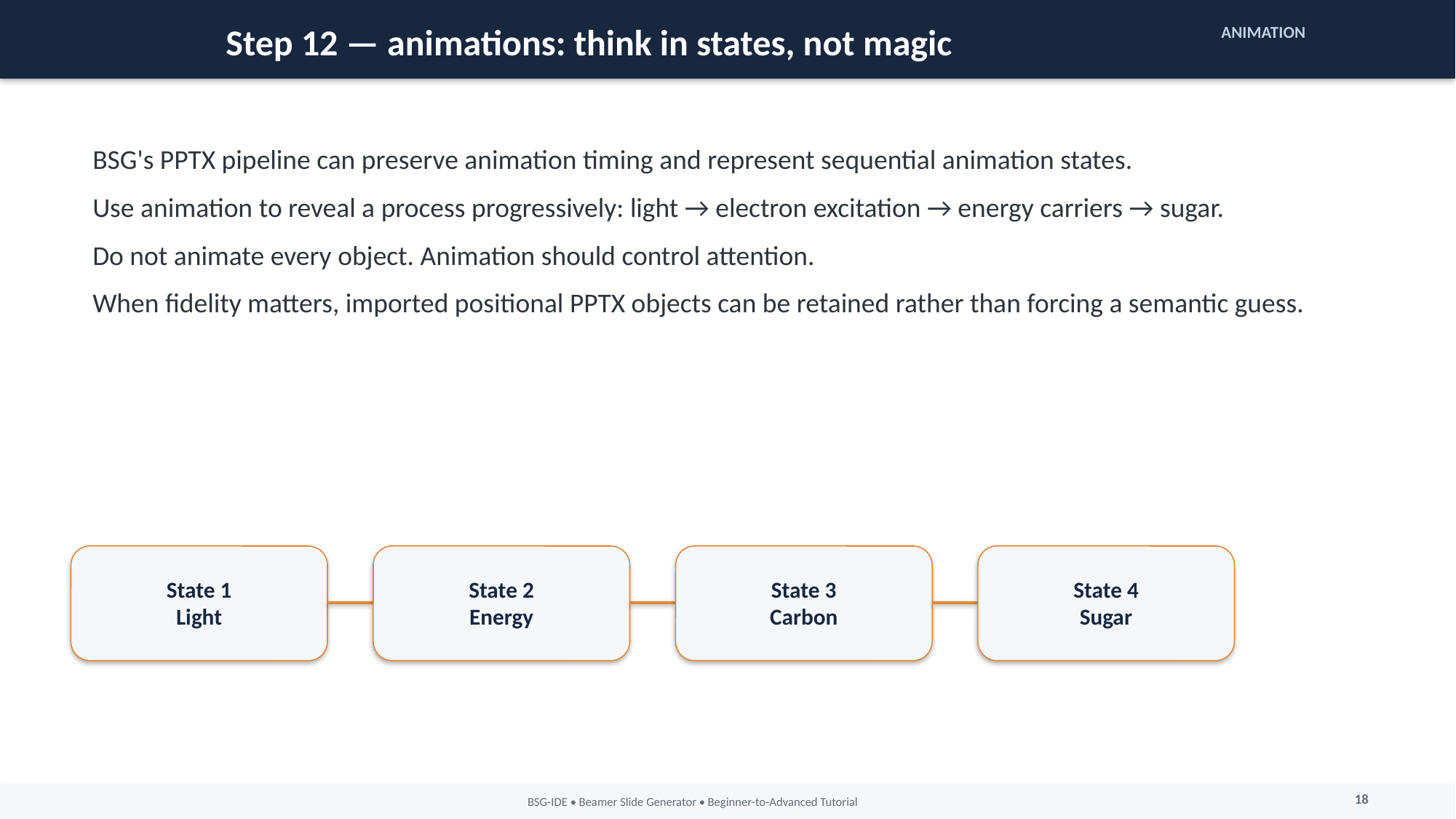

Step 12 — animations: think in states, not magic
ANIMATION
BSG's PPTX pipeline can preserve animation timing and represent sequential animation states.
Use animation to reveal a process progressively: light → electron excitation → energy carriers → sugar.
Do not animate every object. Animation should control attention.
When fidelity matters, imported positional PPTX objects can be retained rather than forcing a semantic guess.

State 1
Light
State 2
Energy
State 3
Carbon
State 4
Sugar

18
BSG-IDE • Beamer Slide Generator • Beginner-to-Advanced Tutorial